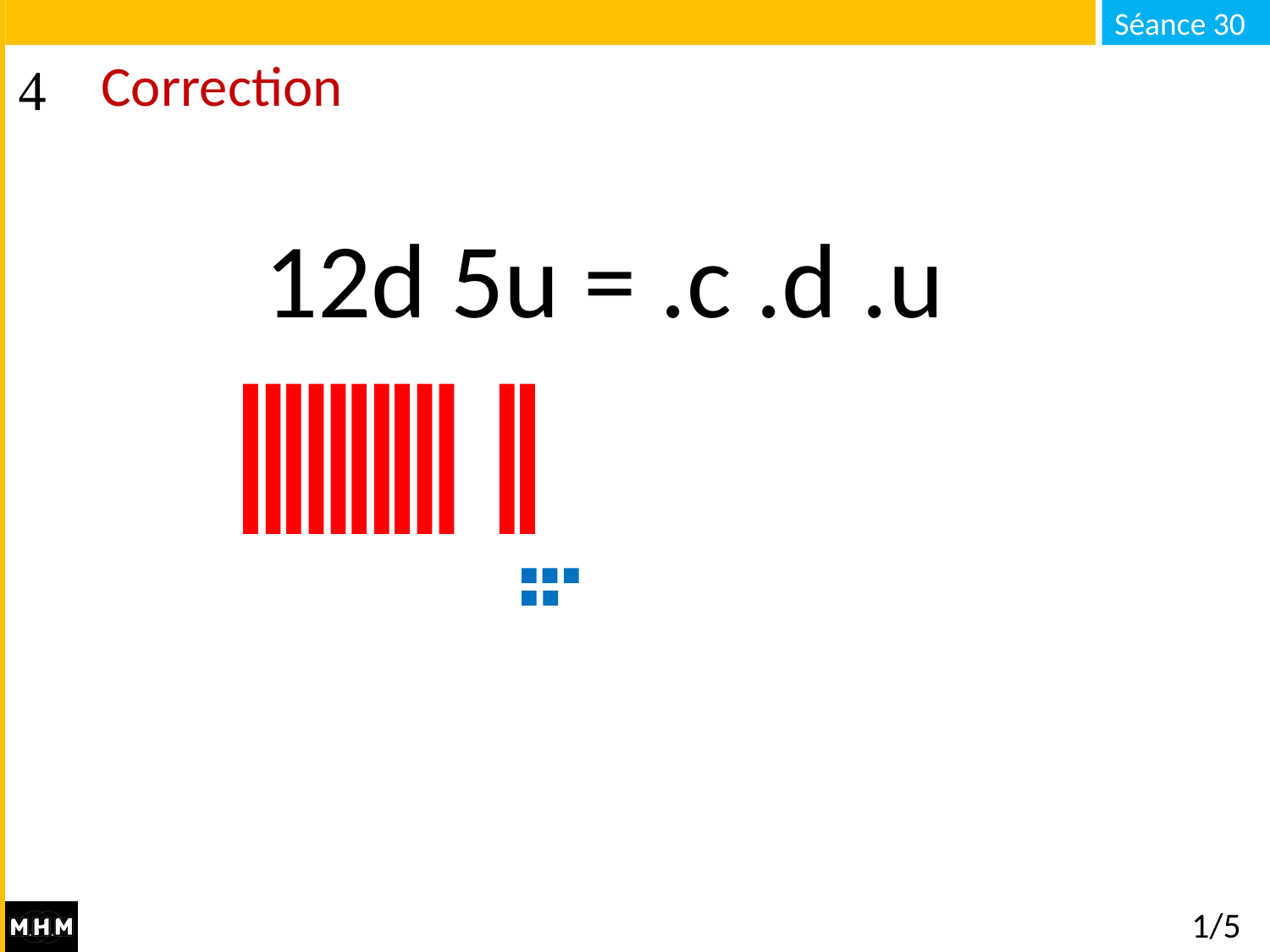

# Correction
12d 5u = .c .d .u

1/5